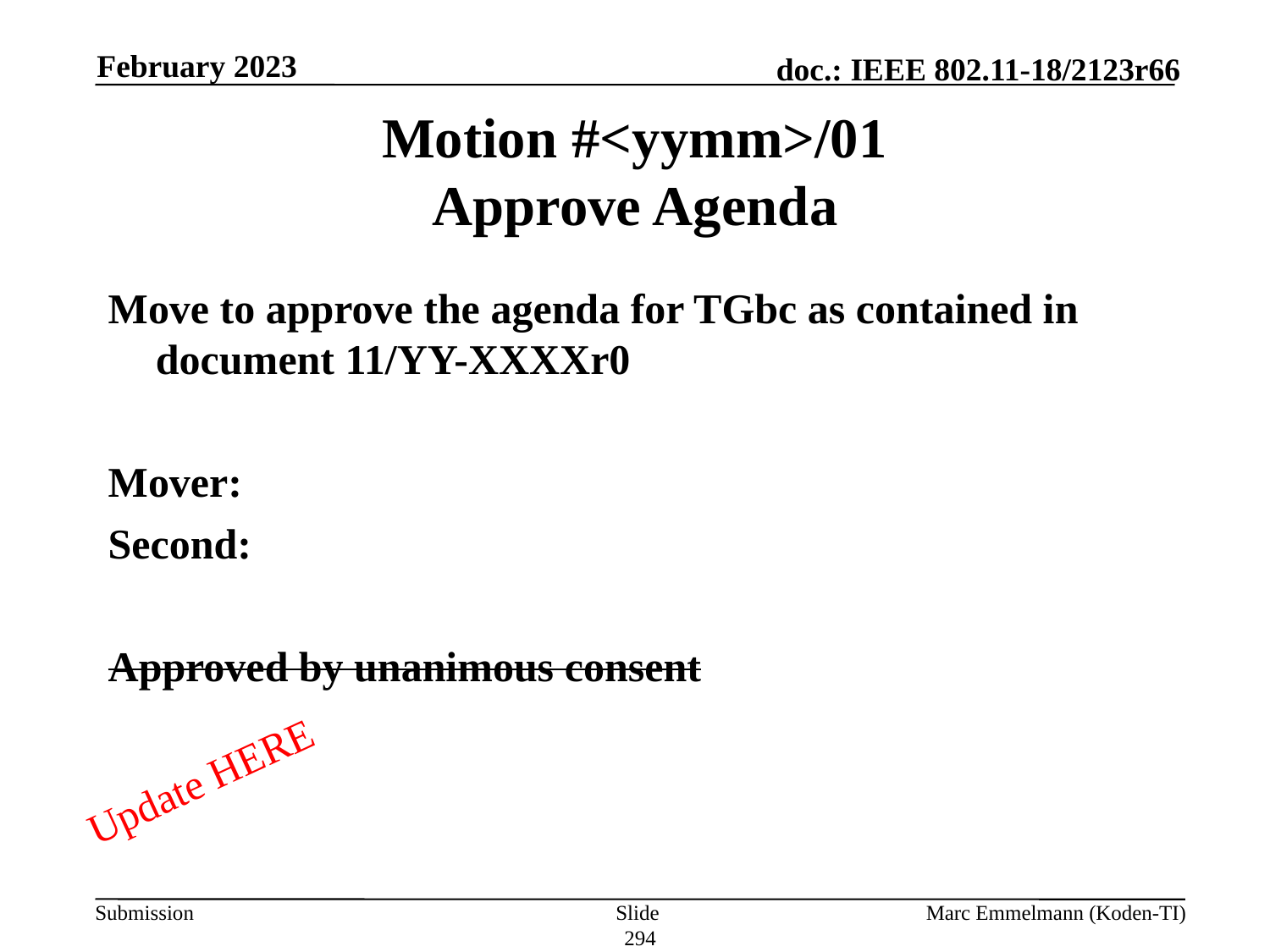

February 2023
# Motion #<yymm>/01 Approve Agenda
Move to approve the agenda for TGbc as contained in document 11/YY-XXXXr0

Mover:
Second:

Approved by unanimous consent
Update HERE
Slide 294
Marc Emmelmann (Koden-TI)